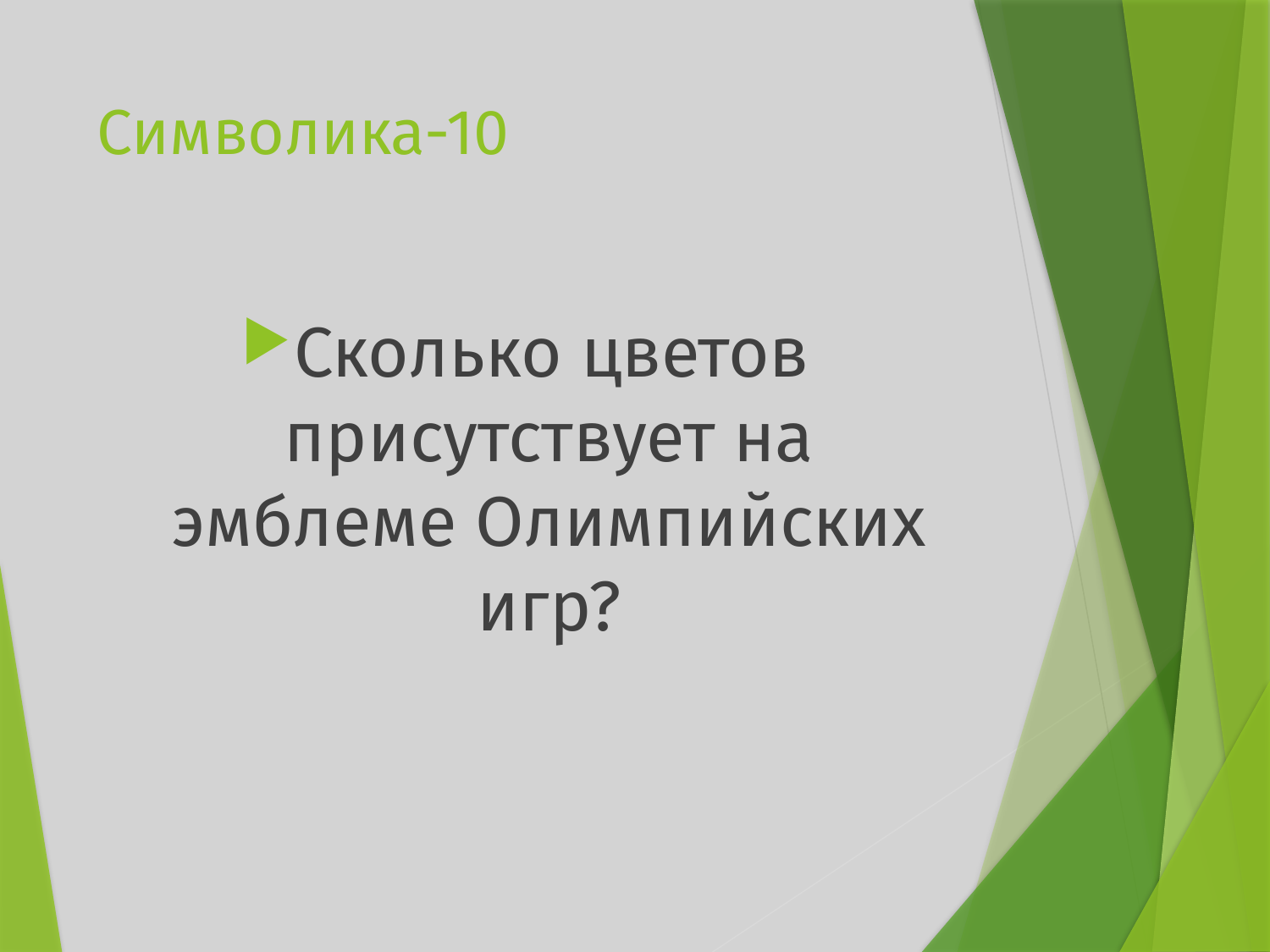

# Символика-10
Сколько цветов присутствует на эмблеме Олимпийских игр?